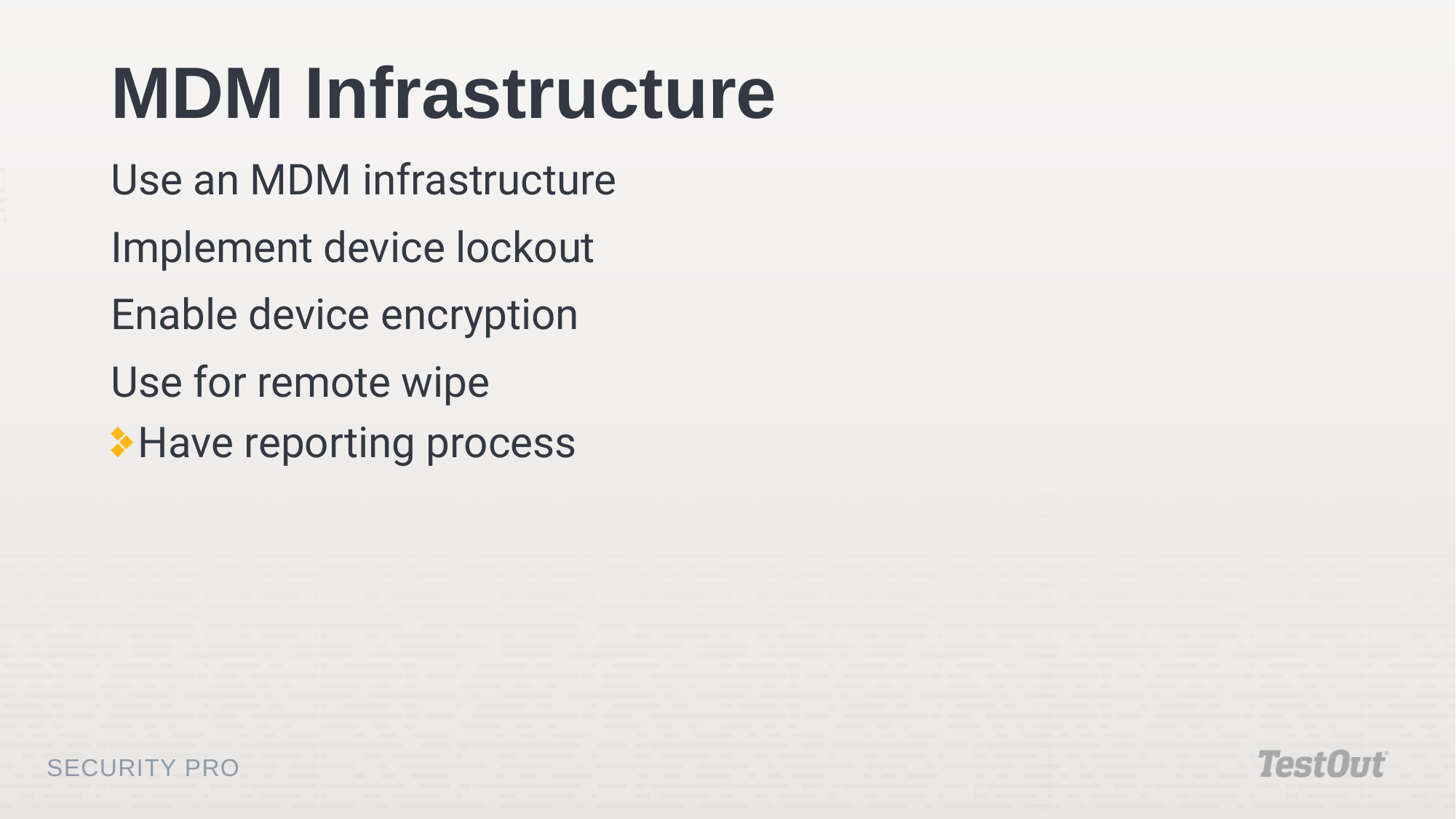

# MDM Infrastructure
Use an MDM infrastructure
Implement device lockout
Enable device encryption
Use for remote wipe
Have reporting process
Security Pro